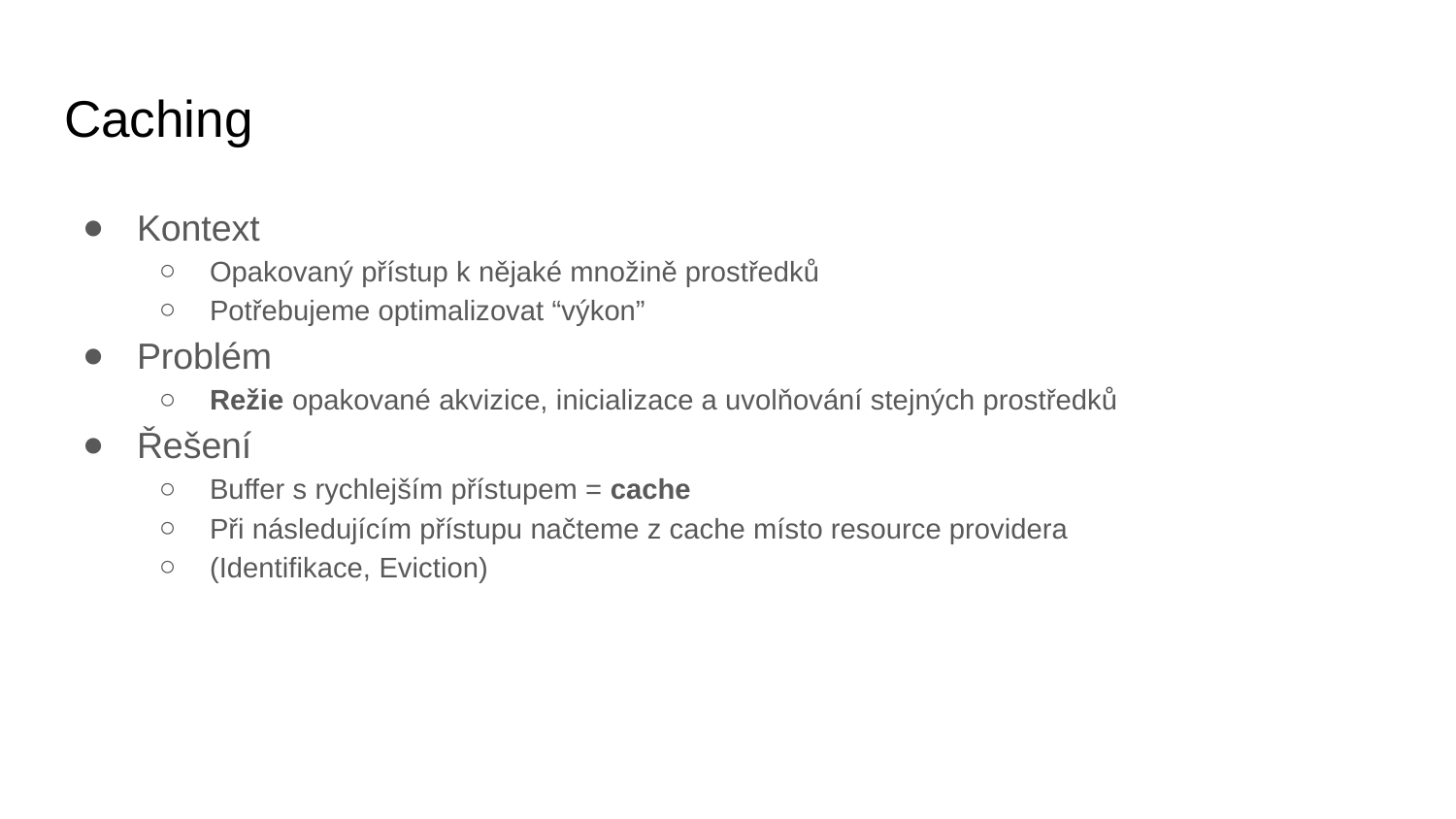

# Caching
Kontext
Opakovaný přístup k nějaké množině prostředků
Potřebujeme optimalizovat “výkon”
Problém
Režie opakované akvizice, inicializace a uvolňování stejných prostředků
Řešení
Buffer s rychlejším přístupem = cache
Při následujícím přístupu načteme z cache místo resource providera
(Identifikace, Eviction)